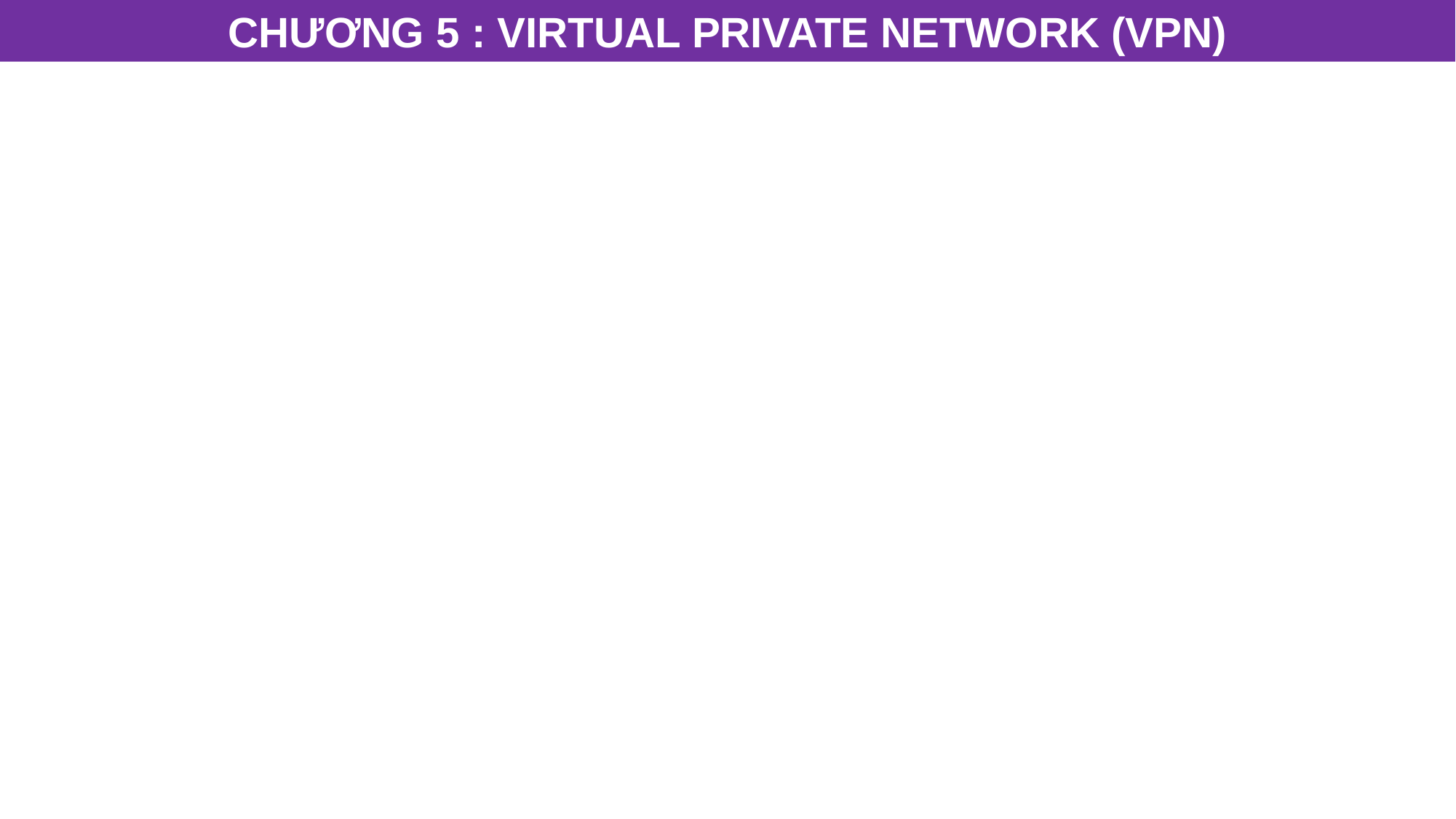

CHƯƠNG 5 : VIRTUAL PRIVATE NETWORK (VPN)